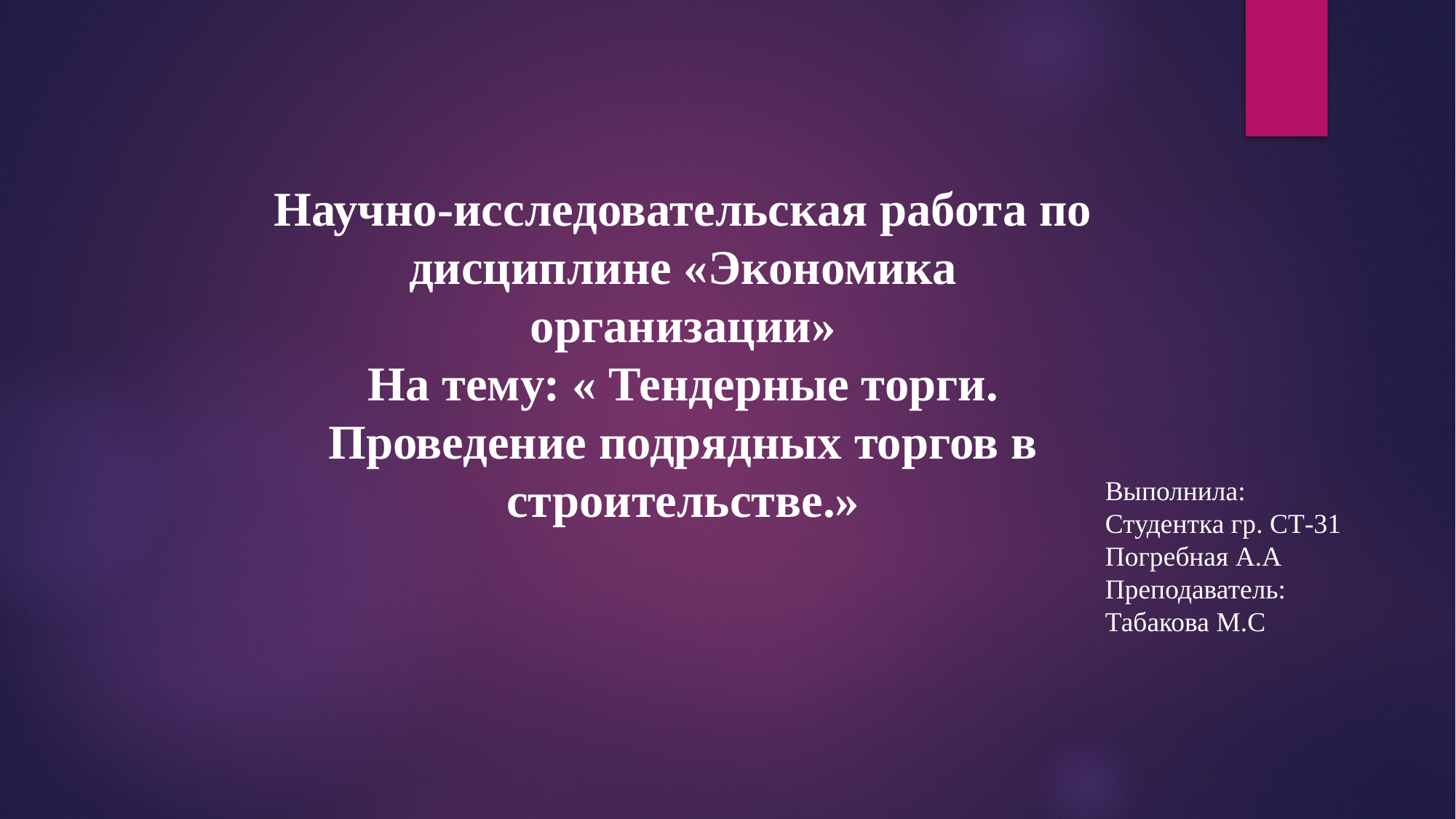

Научно-исследовательская работа по дисциплине «Экономика организации»
На тему: « Тендерные торги. Проведение подрядных торгов в строительстве.»
Выполнила:
Студентка гр. СТ-31
Погребная А.А
Преподаватель:
Табакова М.С